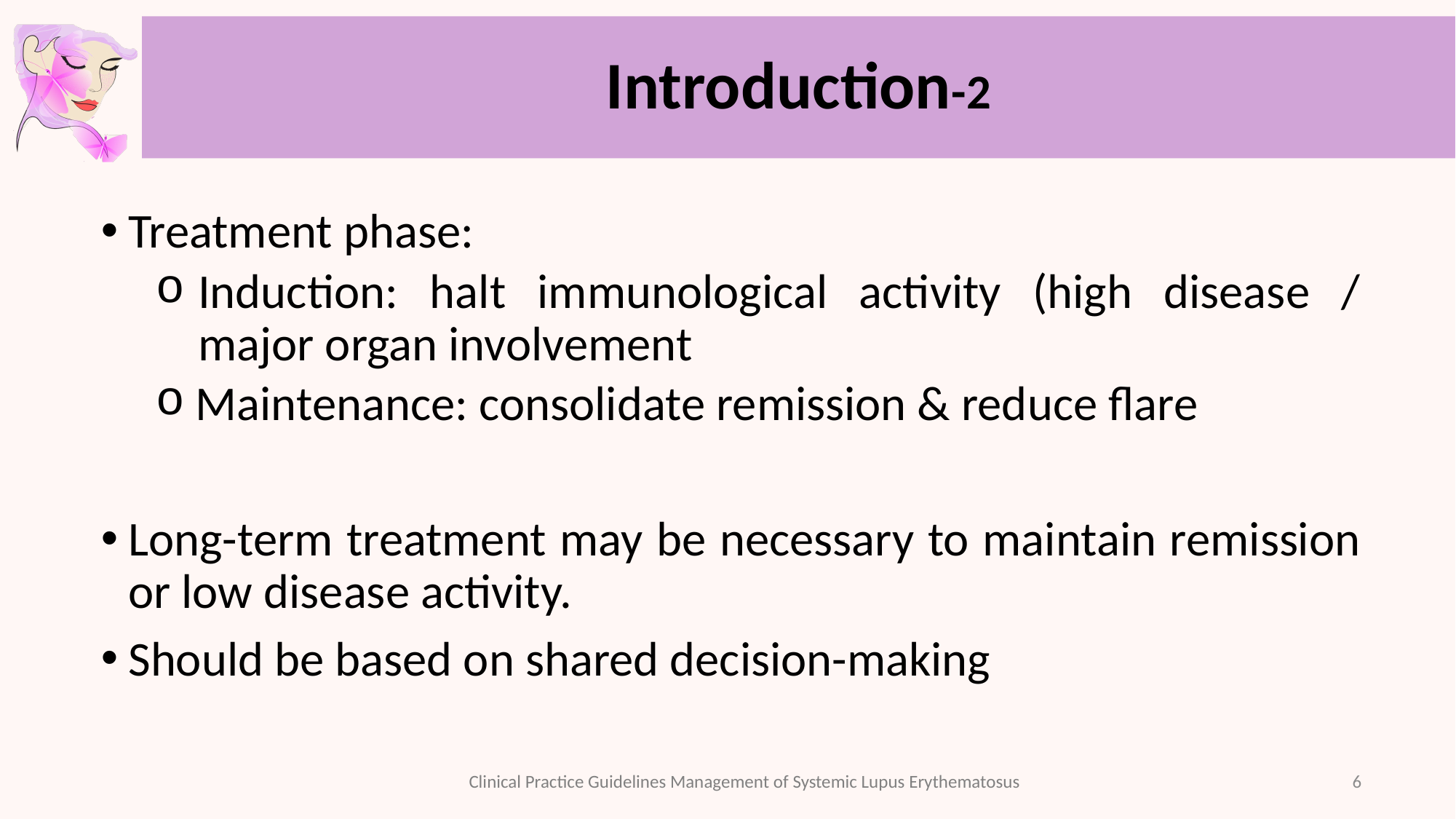

# Introduction-2
Treatment phase:
Induction: halt immunological activity (high disease / major organ involvement
 Maintenance: consolidate remission & reduce flare

Long-term treatment may be necessary to maintain remission or low disease activity.
Should be based on shared decision-making
6